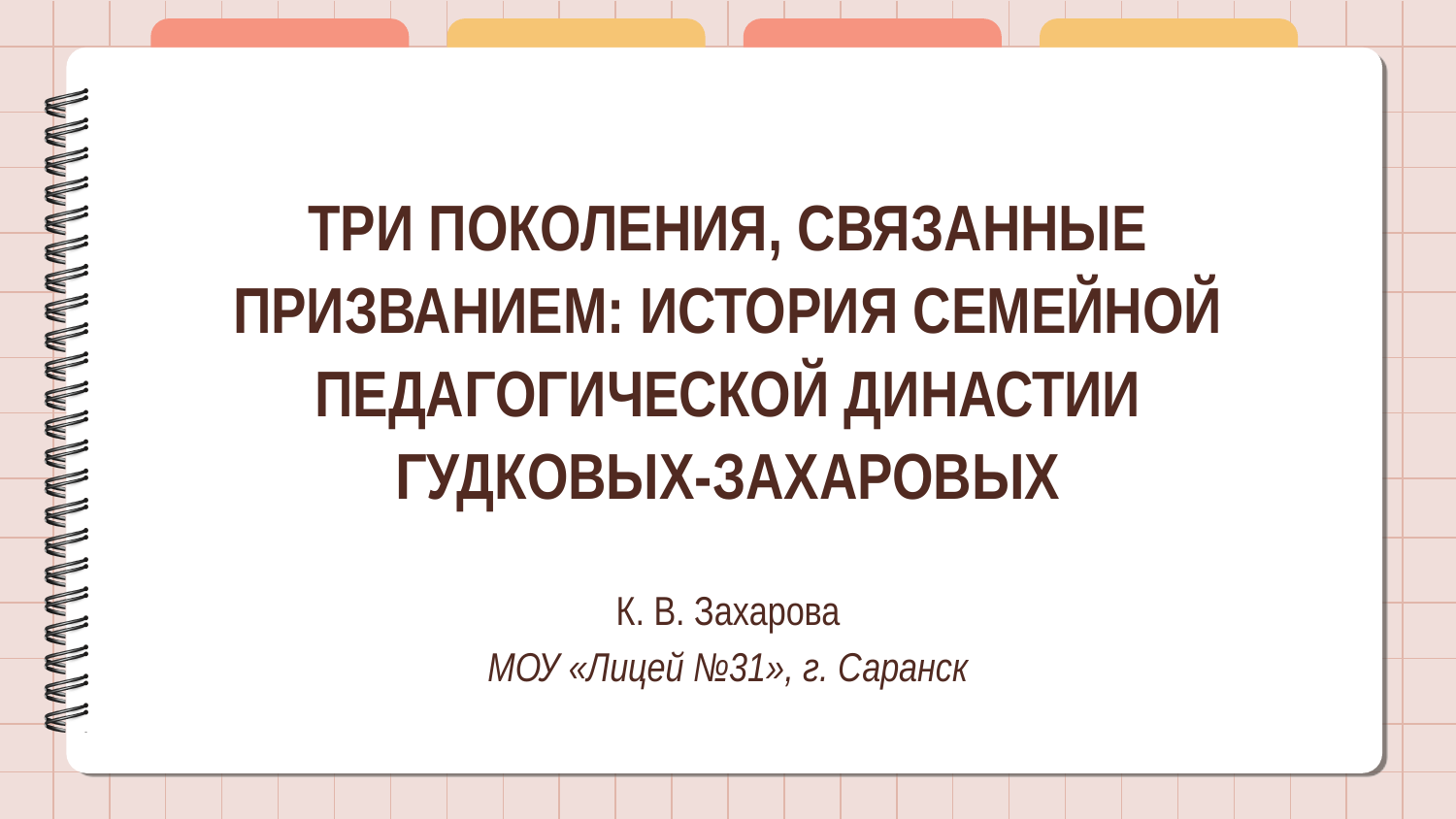

# ТРИ ПОКОЛЕНИЯ, СВЯЗАННЫЕ ПРИЗВАНИЕМ: ИСТОРИЯ СЕМЕЙНОЙ ПЕДАГОГИЧЕСКОЙ ДИНАСТИИ ГУДКОВЫХ-ЗАХАРОВЫХ
К. В. Захарова
МОУ «Лицей №31», г. Саранск